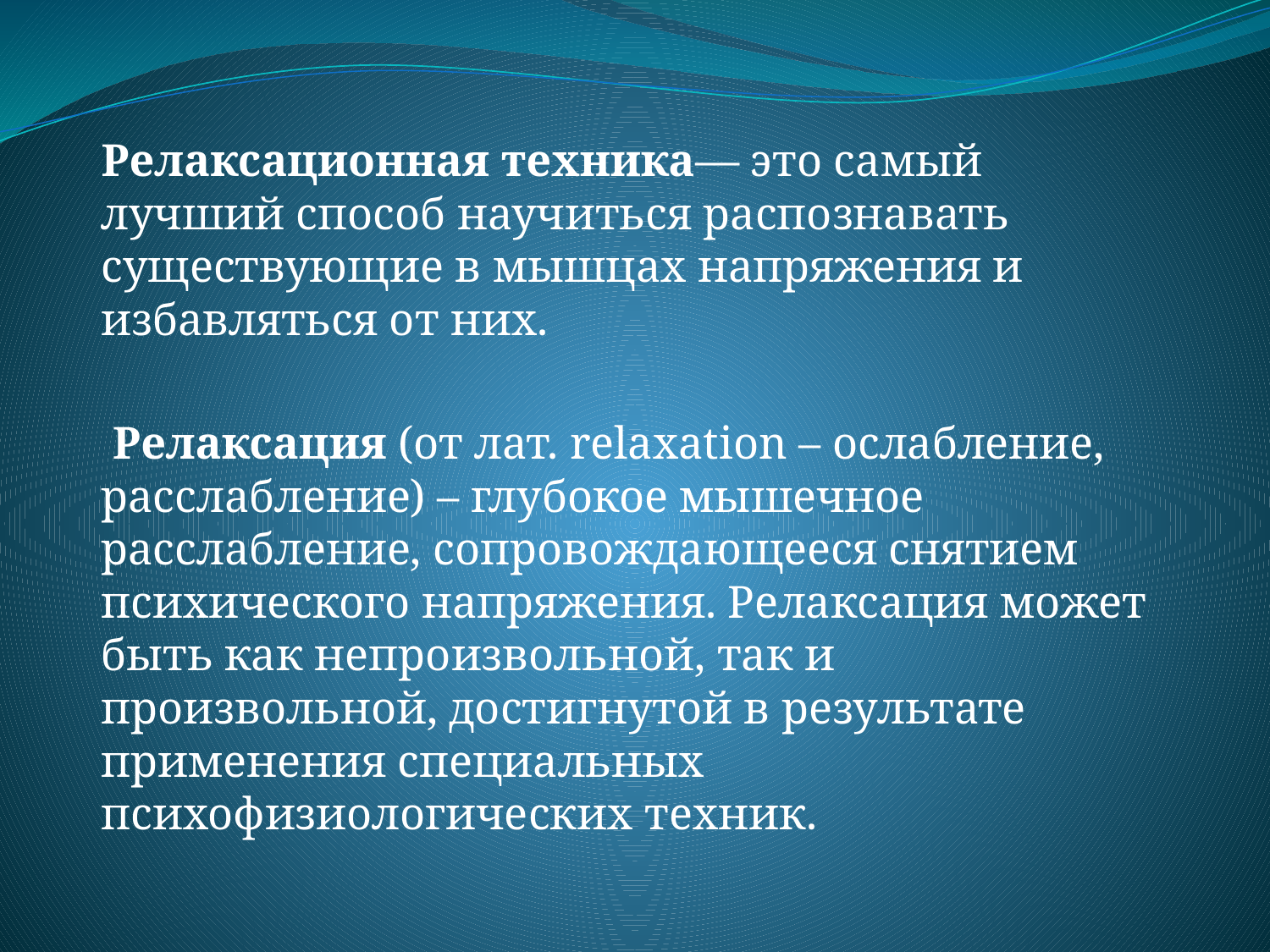

Релаксационная техника— это самый лучший способ научиться распознавать существующие в мышцах напряжения и избавляться от них.

 Релаксация (от лат. relaxation – ослабление, расслабление) – глубокое мышечное расслабление, сопровождающееся снятием психического напряжения. Релаксация может быть как непроизвольной, так и произвольной, достигнутой в результате применения специальных психофизиологических техник.